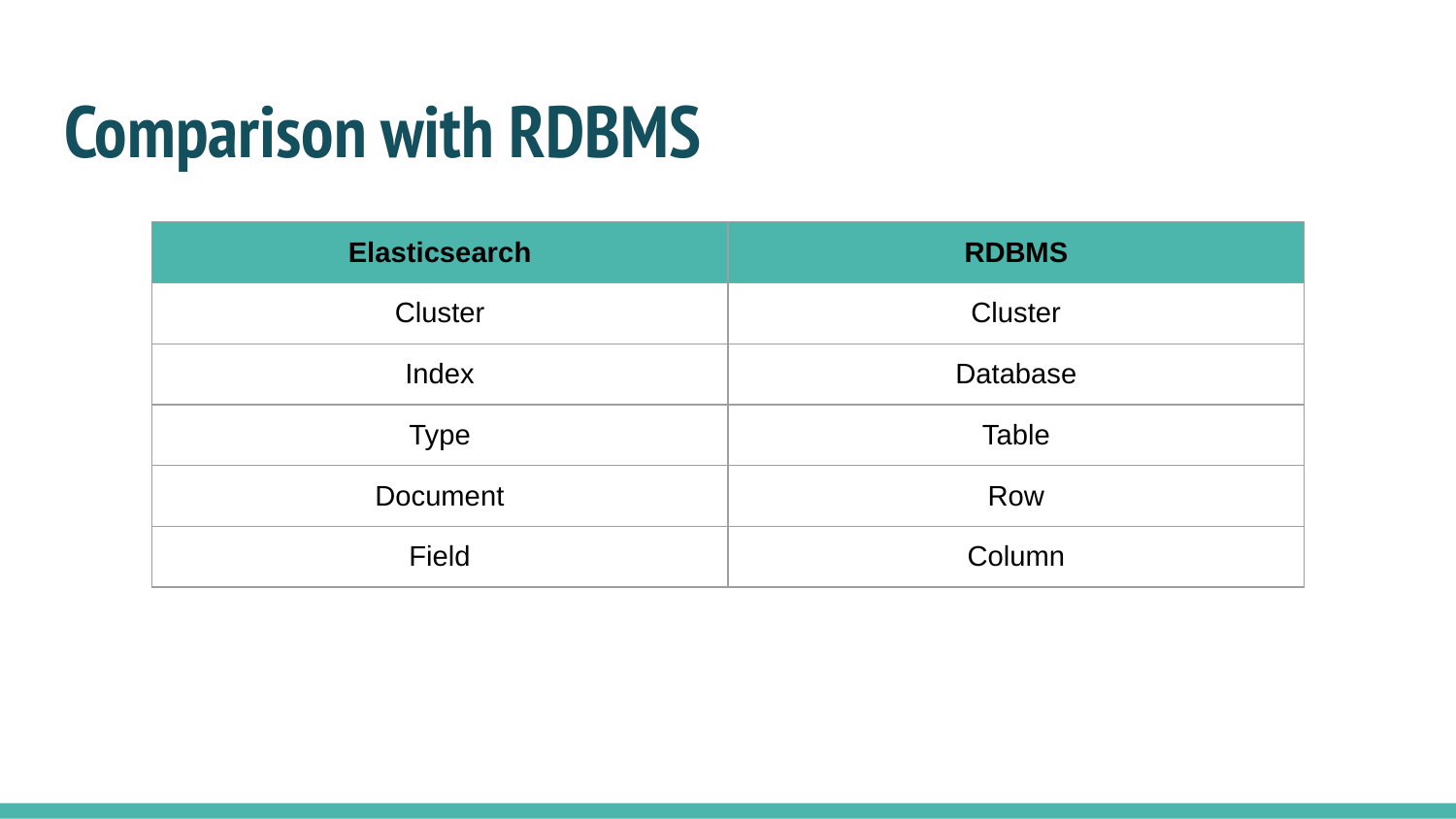

# Comparison with RDBMS

| Elasticsearch | RDBMS |
| --- | --- |
| Cluster | Cluster |
| Index | Database |
| Type | Table |
| Document | Row |
| Field | Column |